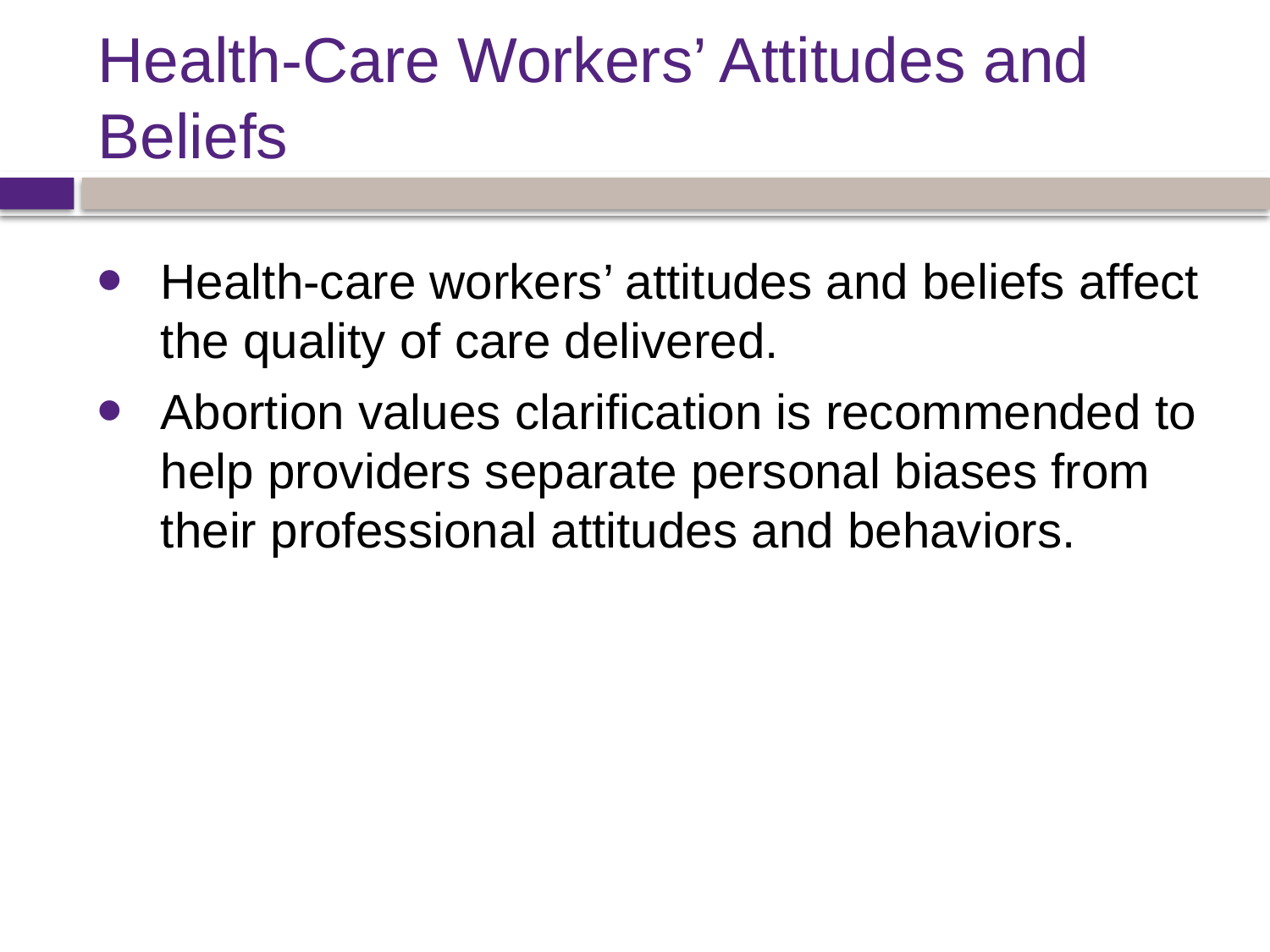

# Health-Care Workers’ Attitudes and Beliefs
Health-care workers’ attitudes and beliefs affect the quality of care delivered.
Abortion values clarification is recommended to help providers separate personal biases from their professional attitudes and behaviors.